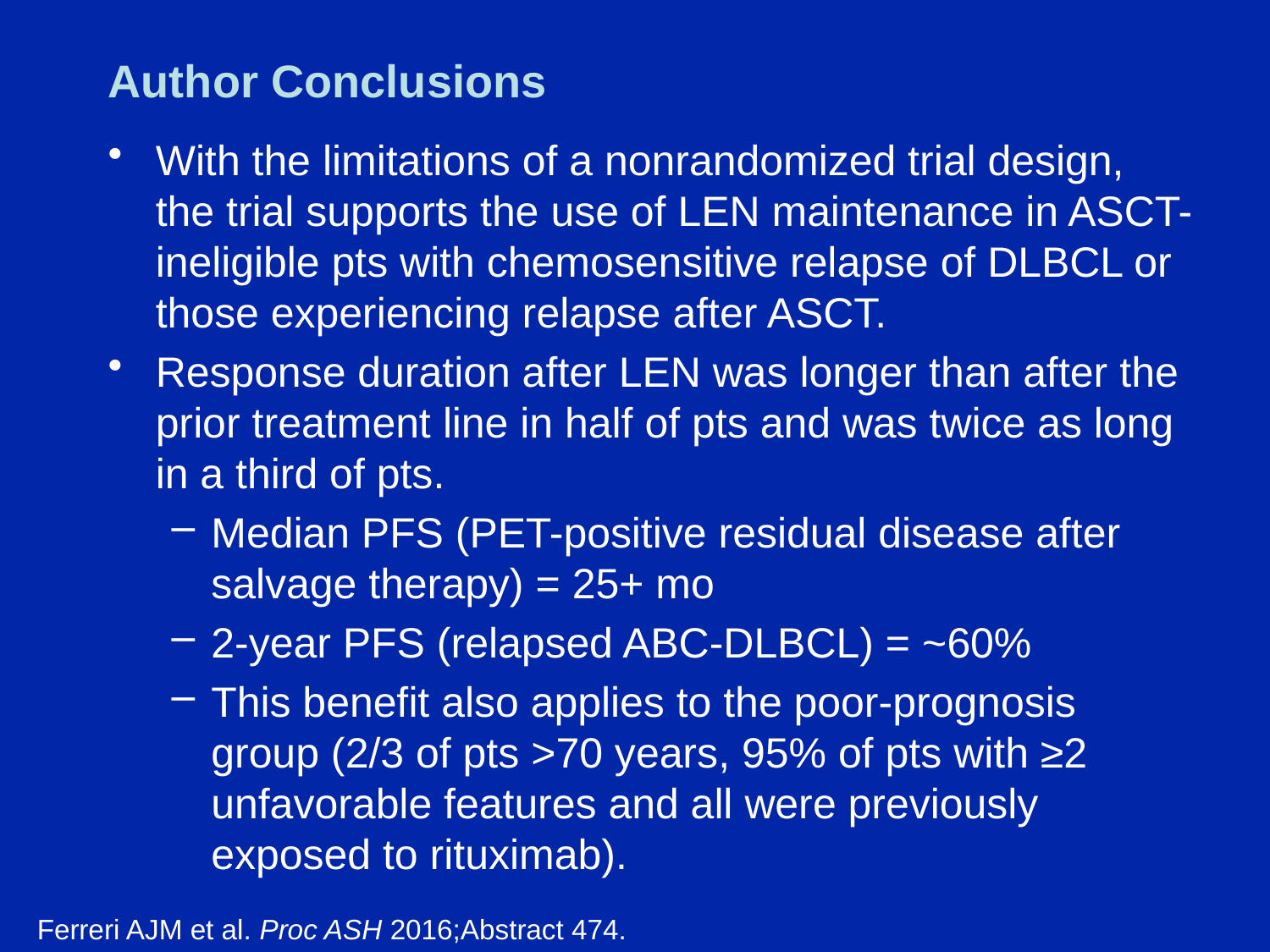

# Author Conclusions
With the limitations of a nonrandomized trial design, the trial supports the use of LEN maintenance in ASCT-ineligible pts with chemosensitive relapse of DLBCL or those experiencing relapse after ASCT.
Response duration after LEN was longer than after the prior treatment line in half of pts and was twice as long in a third of pts.
Median PFS (PET-positive residual disease after salvage therapy) = 25+ mo
2-year PFS (relapsed ABC-DLBCL) = ~60%
This benefit also applies to the poor-prognosis group (2/3 of pts >70 years, 95% of pts with ≥2 unfavorable features and all were previously exposed to rituximab).
Ferreri AJM et al. Proc ASH 2016;Abstract 474.